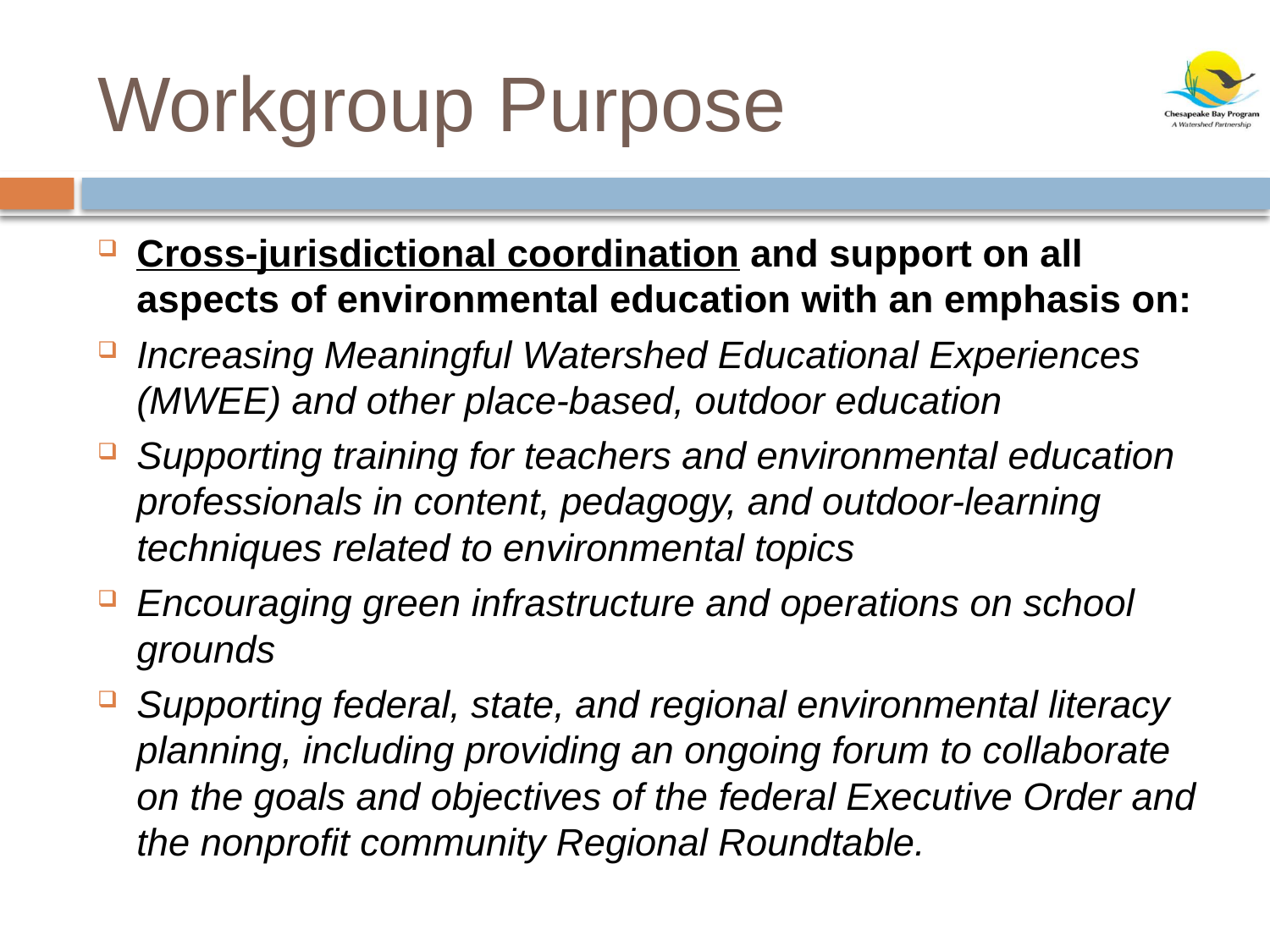

# Workgroup Purpose
Cross-jurisdictional coordination and support on all aspects of environmental education with an emphasis on:
Increasing Meaningful Watershed Educational Experiences (MWEE) and other place-based, outdoor education
Supporting training for teachers and environmental education professionals in content, pedagogy, and outdoor-learning techniques related to environmental topics
Encouraging green infrastructure and operations on school grounds
Supporting federal, state, and regional environmental literacy planning, including providing an ongoing forum to collaborate on the goals and objectives of the federal Executive Order and the nonprofit community Regional Roundtable.